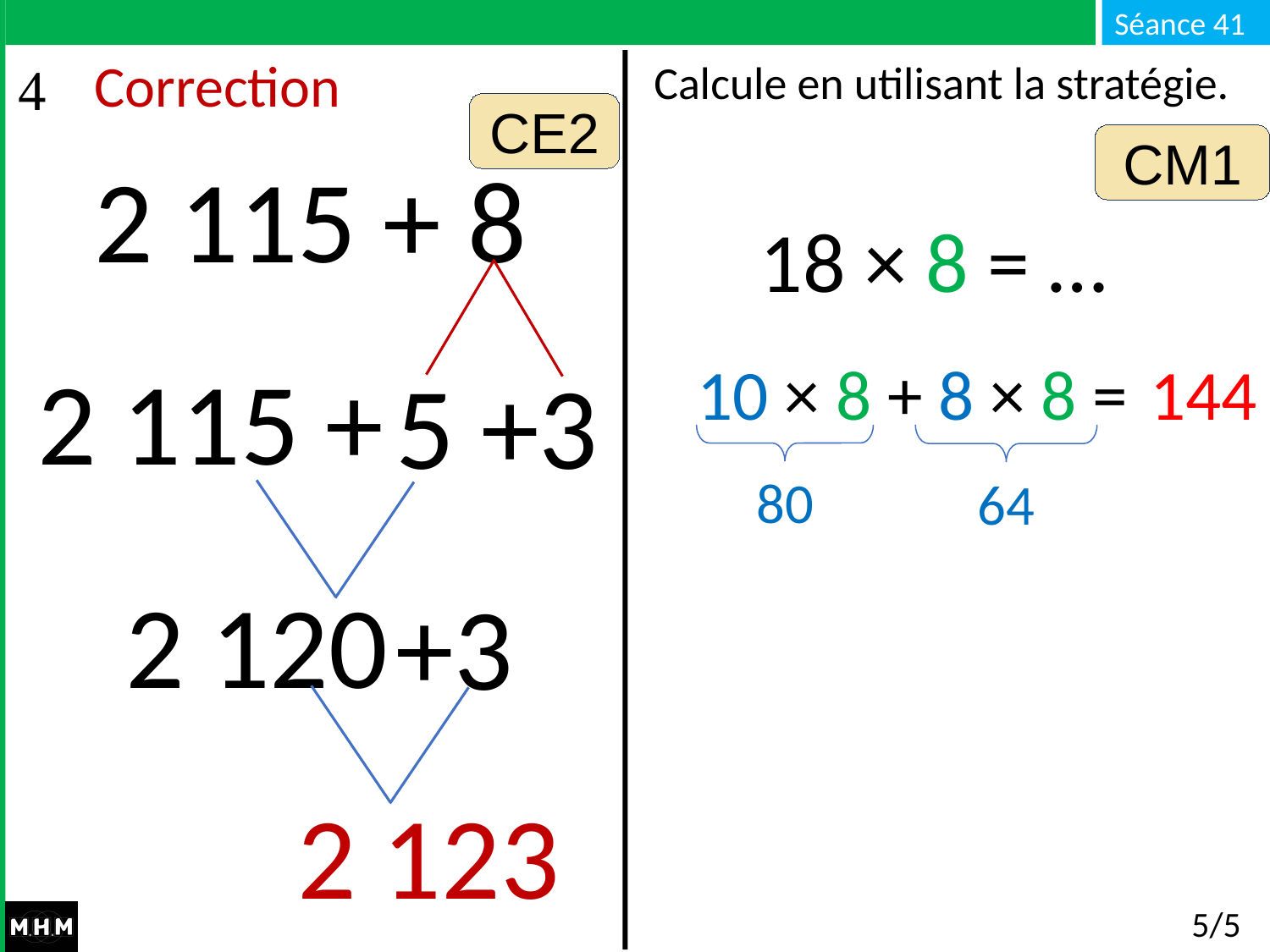

Calcule en utilisant la stratégie.

# Correction
CE2
CM1
2 115 + 8
18 × 8 = …
2 115 +
10 × 8 + 8 × 8 = …
144
5 +3

80

64
2 120
+3
2 123
5/5